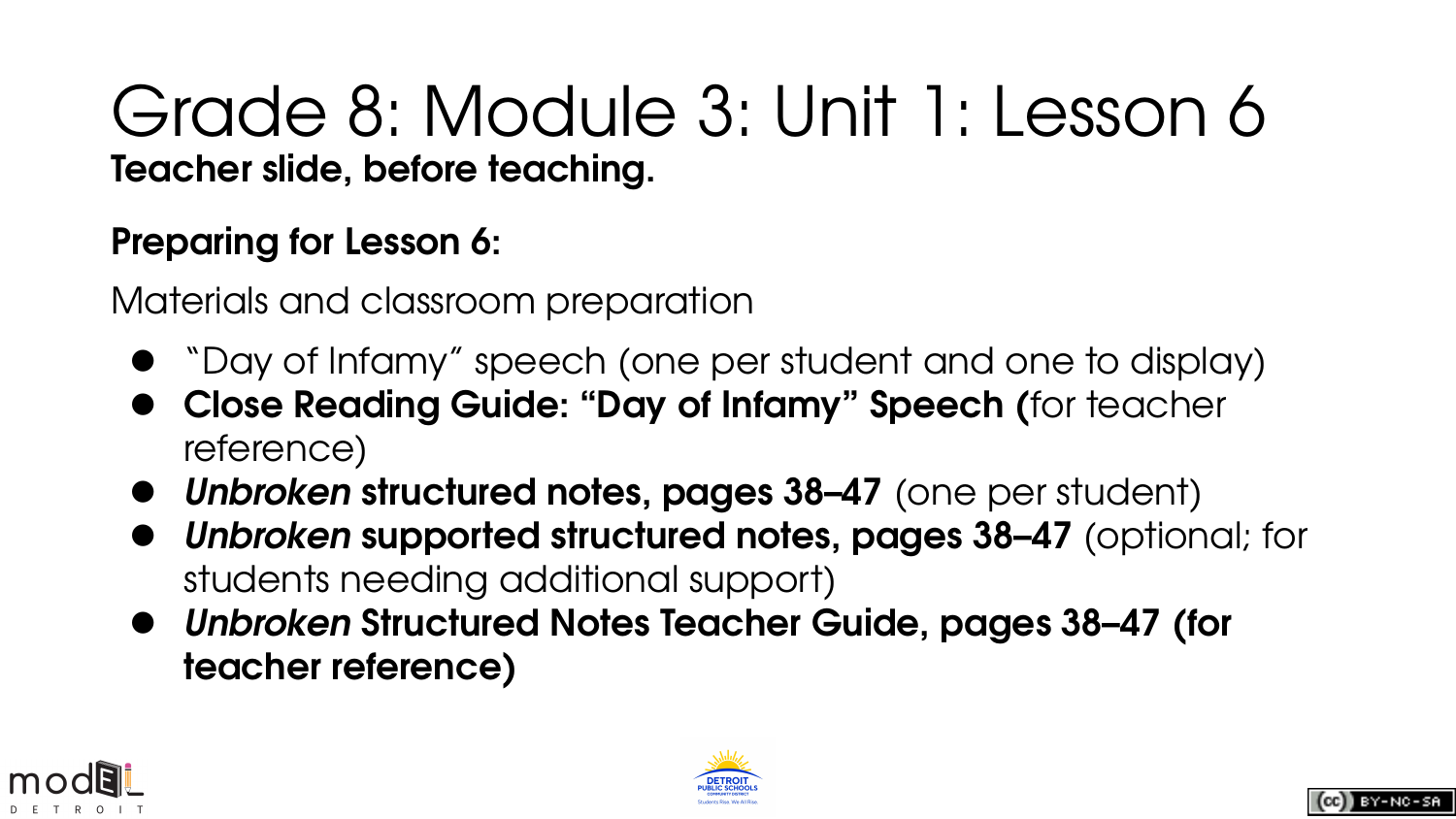

# Grade 8: Module 3: Unit 1: Lesson 6
Teacher slide, before teaching.

Preparing for Lesson 6:
Materials and classroom preparation
“Day of Infamy” speech (one per student and one to display)
Close Reading Guide: “Day of Infamy” Speech (for teacher reference)
Unbroken structured notes, pages 38–47 (one per student)
Unbroken supported structured notes, pages 38–47 (optional; for students needing additional support)
Unbroken Structured Notes Teacher Guide, pages 38–47 (for teacher reference)